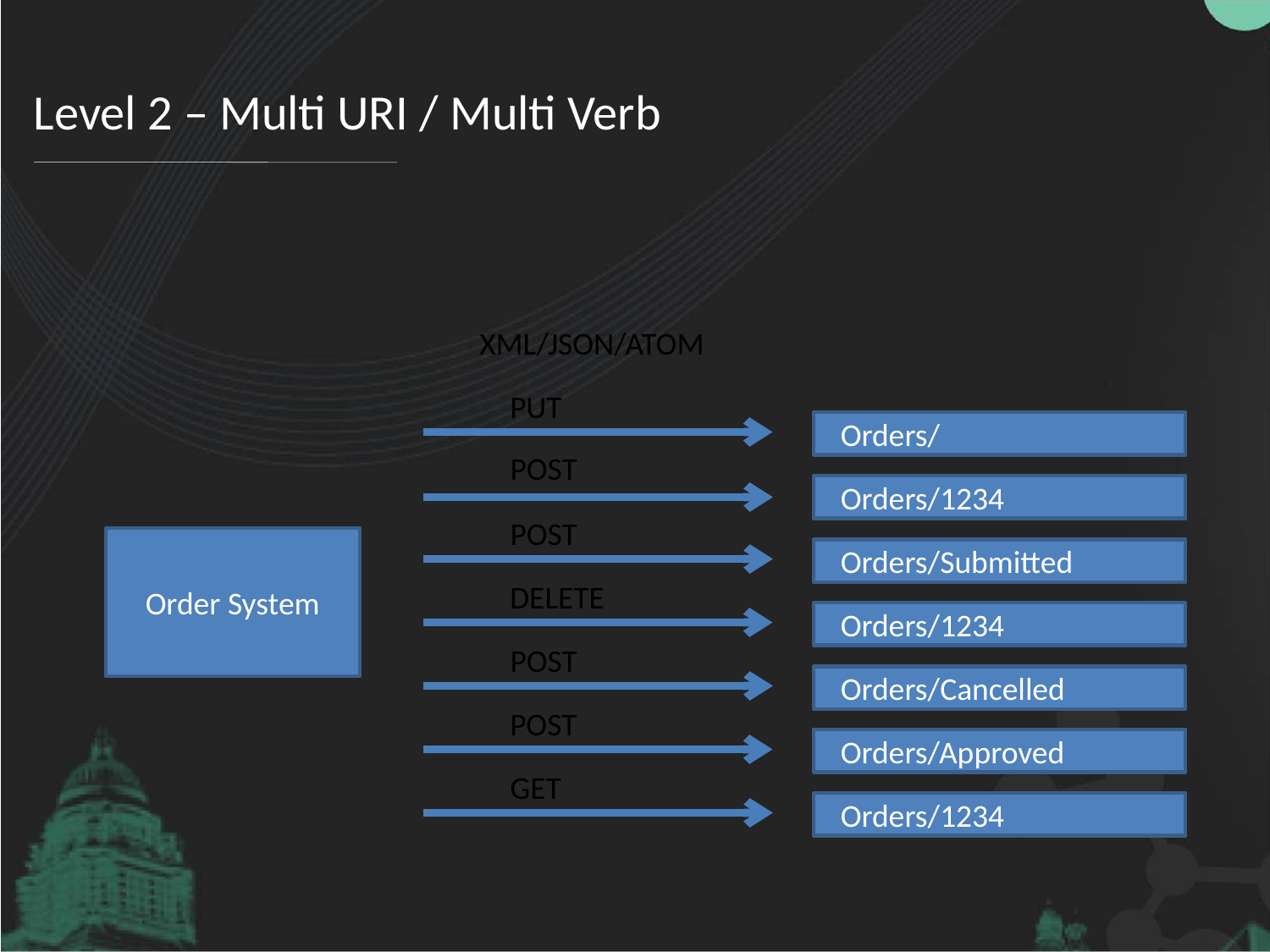

# Level 2 – Multi URI / Multi Verb
XML/JSON/ATOM
PUT
  Orders/
POST
  Orders/1234
POST
Order System
  Orders/Submitted
DELETE
  Orders/1234
POST
  Orders/Cancelled
POST
  Orders/Approved
GET
  Orders/1234